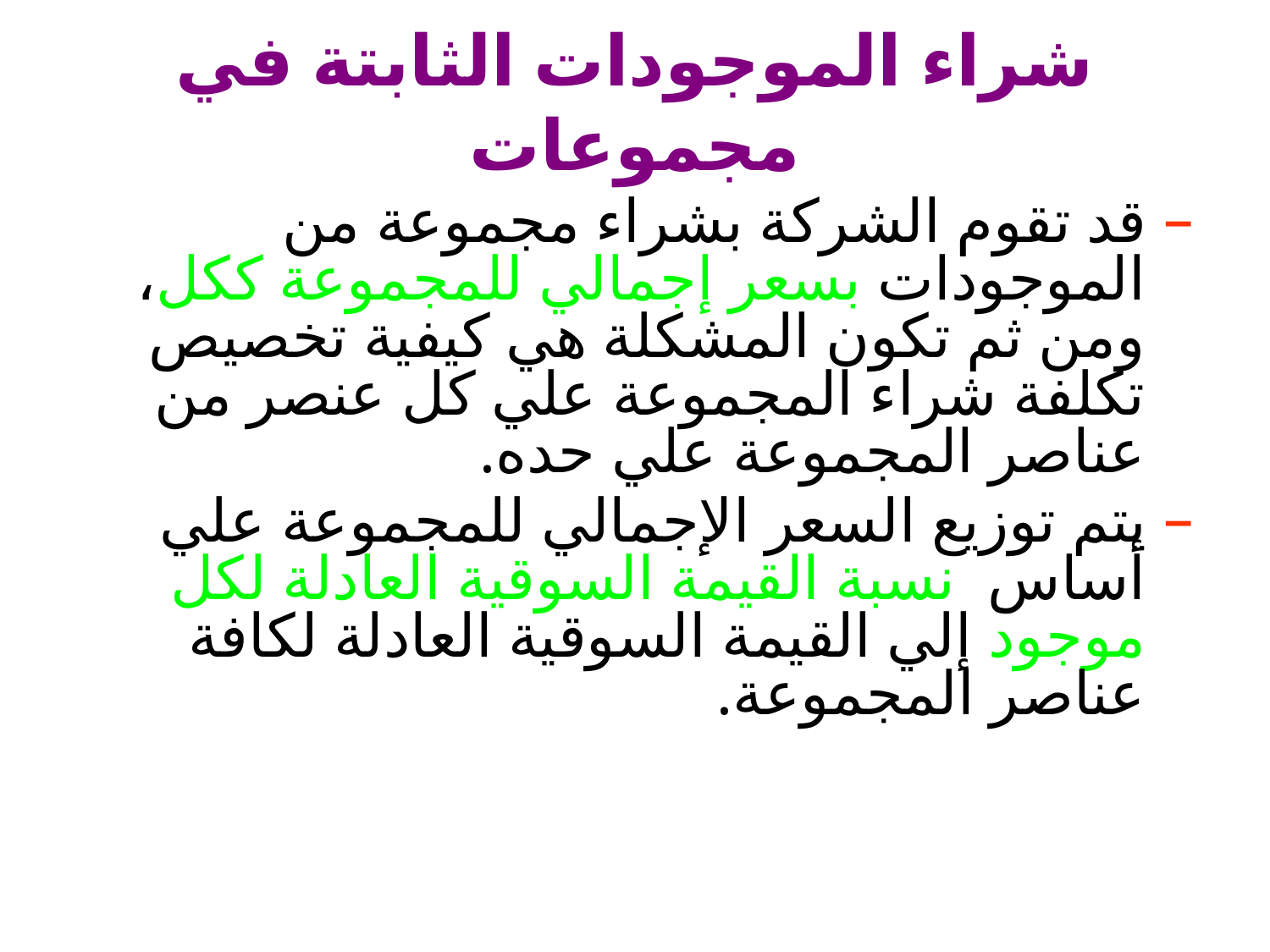

# شراء الموجودات الثابتة في مجموعات
– قد تقوم الشركة بشراء مجموعة من الموجودات بسعر إجمالي للمجموعة ككل، ومن ثم تكون المشكلة هي كيفية تخصيص تكلفة شراء المجموعة علي كل عنصر من عناصر المجموعة علي حده.
– يتم توزيع السعر الإجمالي للمجموعة علي أساس  نسبة القيمة السوقية العادلة لكل موجود إلي القيمة السوقية العادلة لكافة عناصر المجموعة.